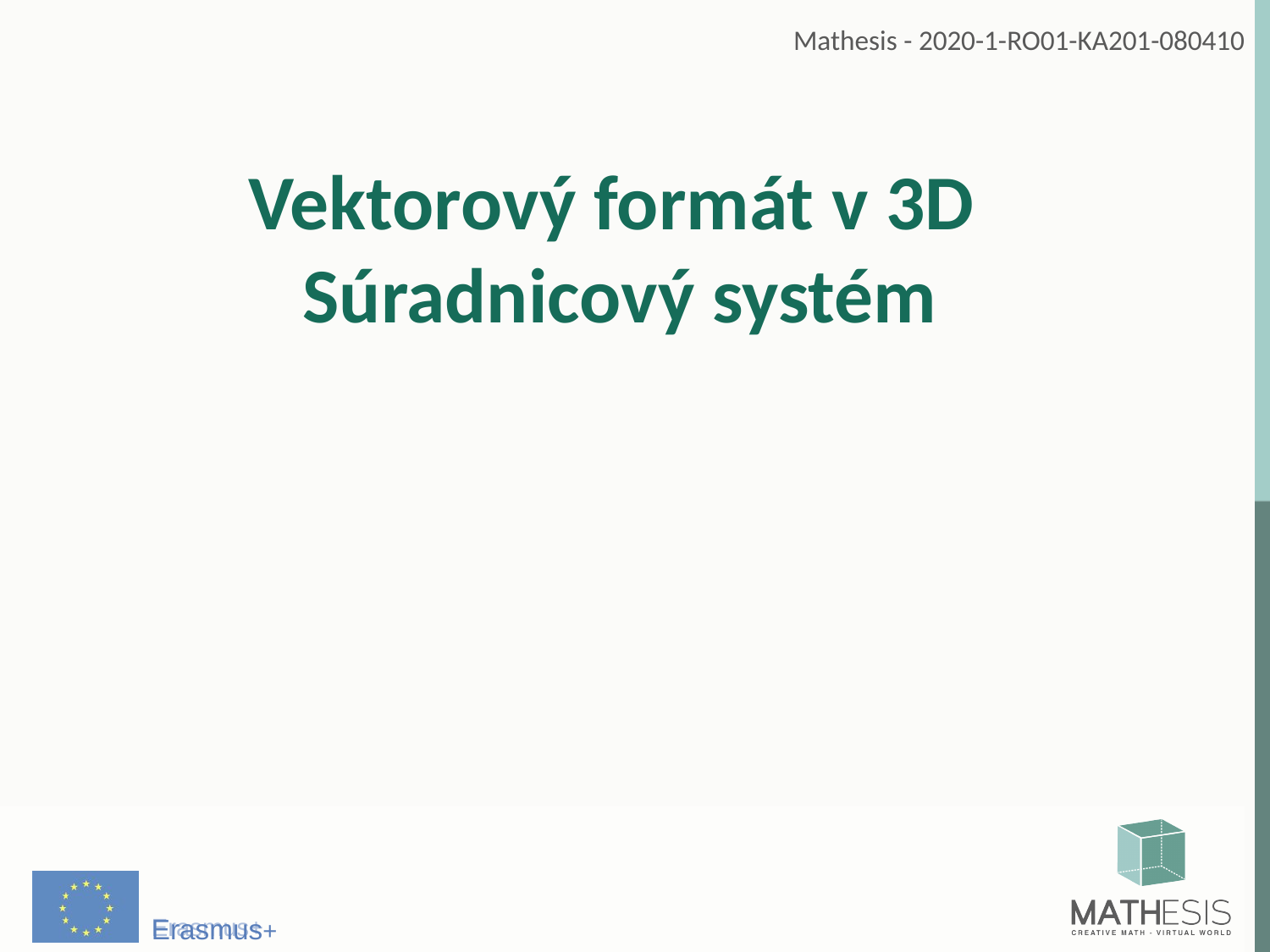

# Vektorový formát v 3D
Súradnicový systém